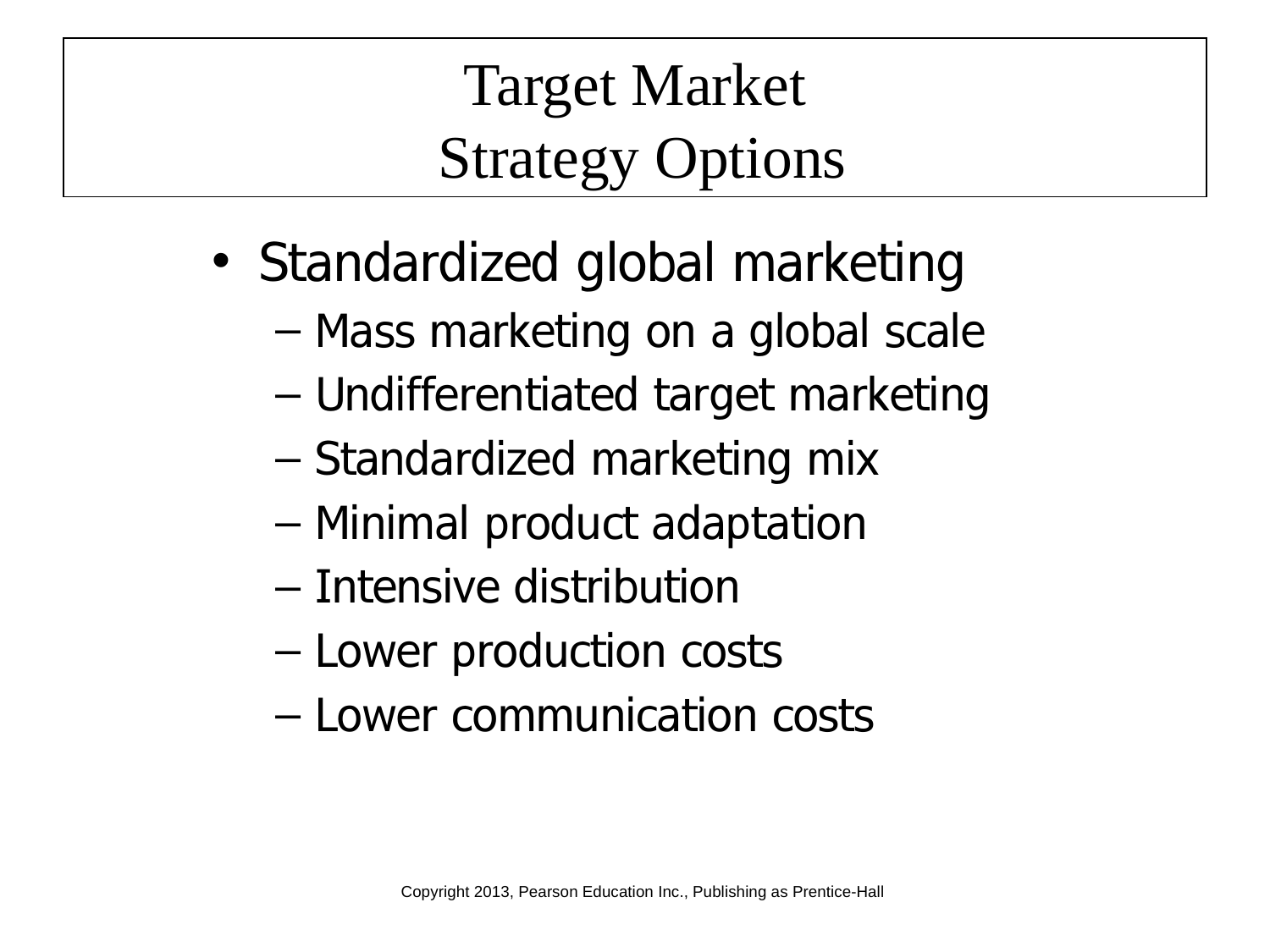

# Target Market Strategy Options
Standardized global marketing
Mass marketing on a global scale
Undifferentiated target marketing
Standardized marketing mix
Minimal product adaptation
Intensive distribution
Lower production costs
Lower communication costs

Copyright 2013, Pearson Education Inc., Publishing as Prentice-Hall